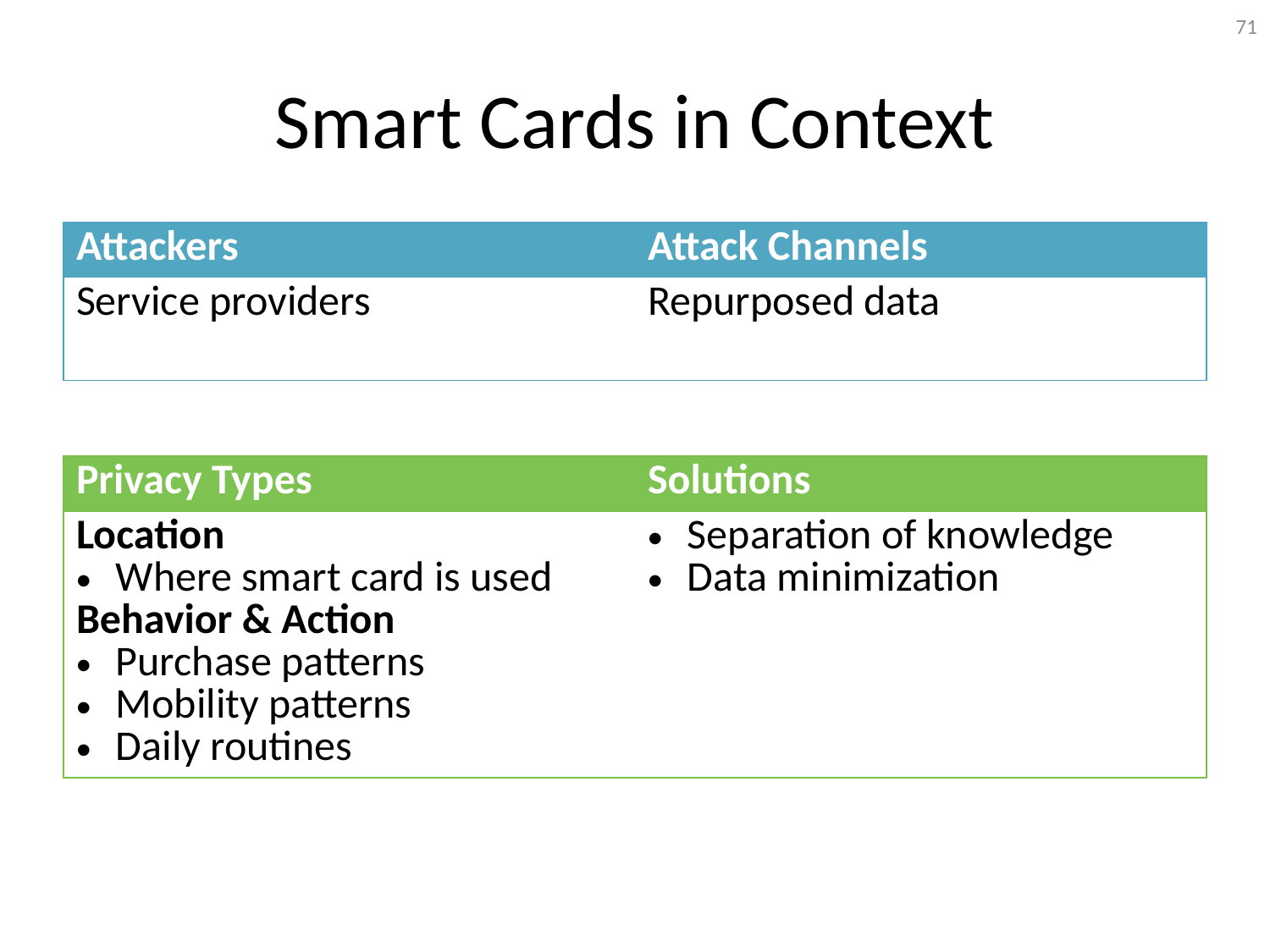

71
# Smart Cards in Context
| Attackers | Attack Channels |
| --- | --- |
| Service providers | Repurposed data |
| Privacy Types | Solutions |
| --- | --- |
| Location Where smart card is used Behavior & Action Purchase patterns Mobility patterns Daily routines | Separation of knowledge Data minimization |